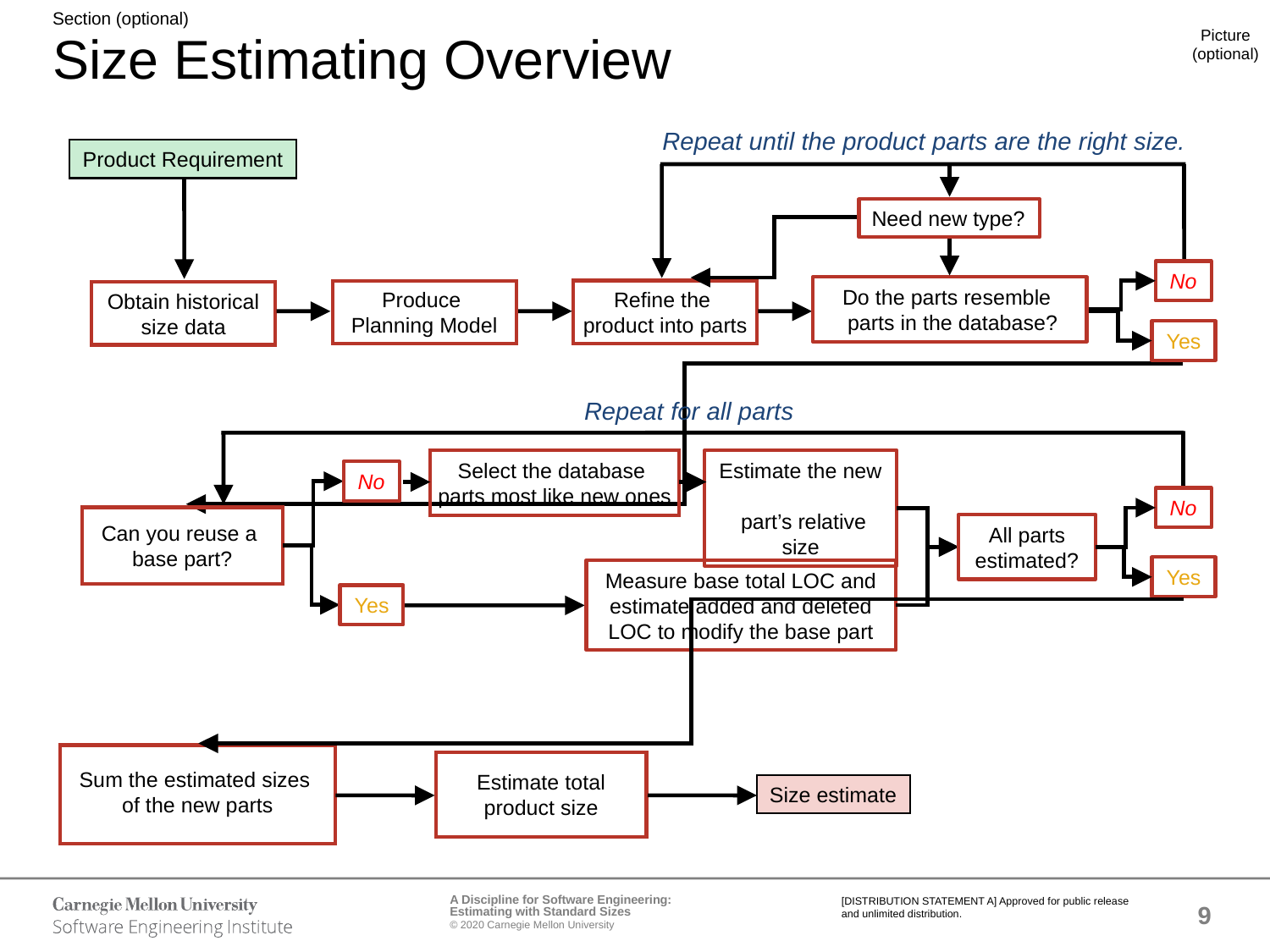

# Size Estimating Overview
Repeat until the product parts are the right size.
Product Requirement

Need new type?

No
Do the parts resemble
 parts in the database?
Refine the
product into parts
Produce
Planning Model
Obtain historical
size data

Yes
Repeat for all parts
Select the database
parts most like new ones
Estimate the new
 part’s relative size
No

No
Can you reuse a
base part?
All parts estimated?
Yes
Measure base total LOC and
estimate added and deleted LOC to modify the base part
Yes

Sum the estimated sizes
of the new parts

Estimate total
product size
Size estimate